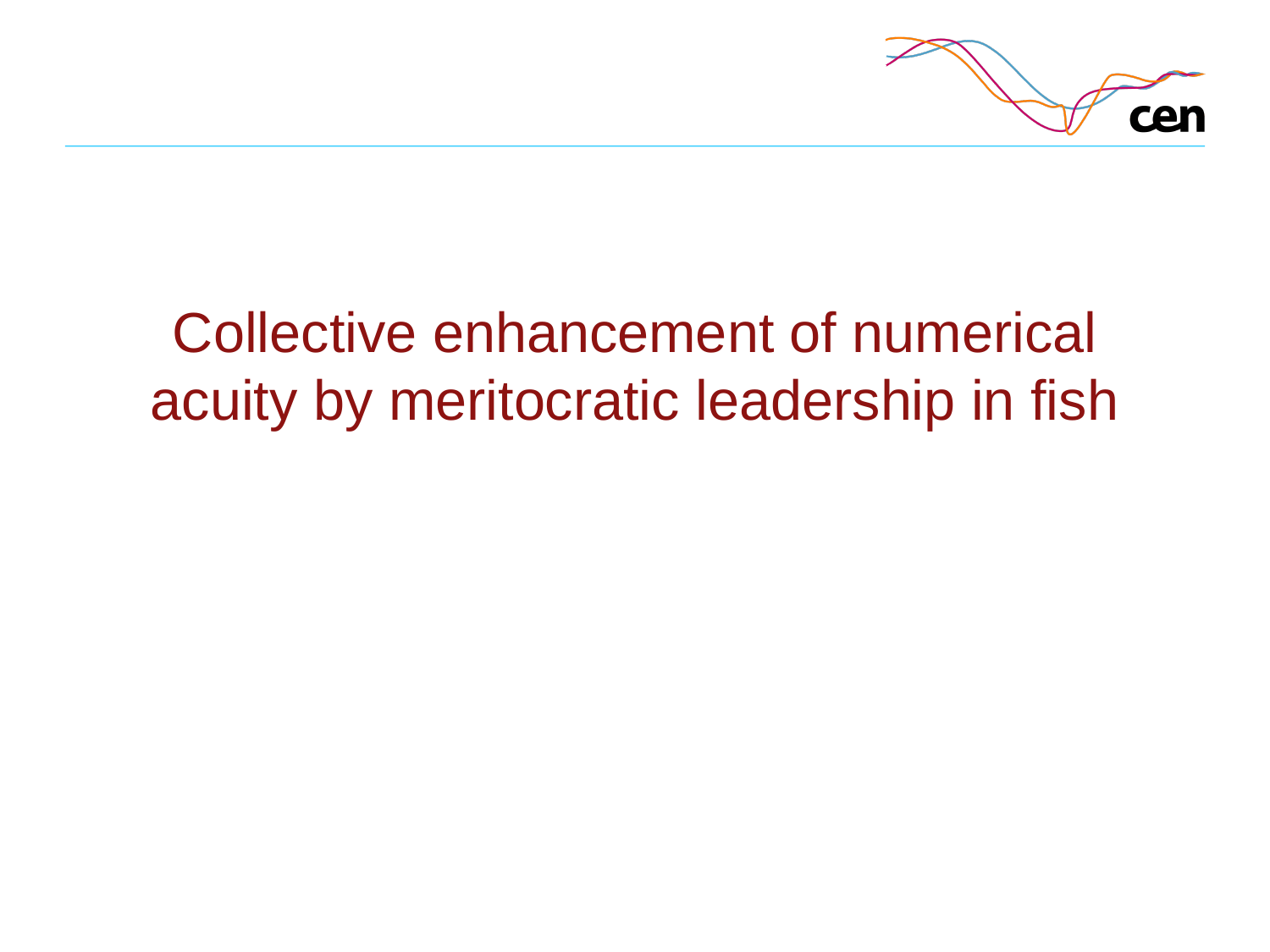

# Collective enhancement of numerical acuity by meritocratic leadership in fish